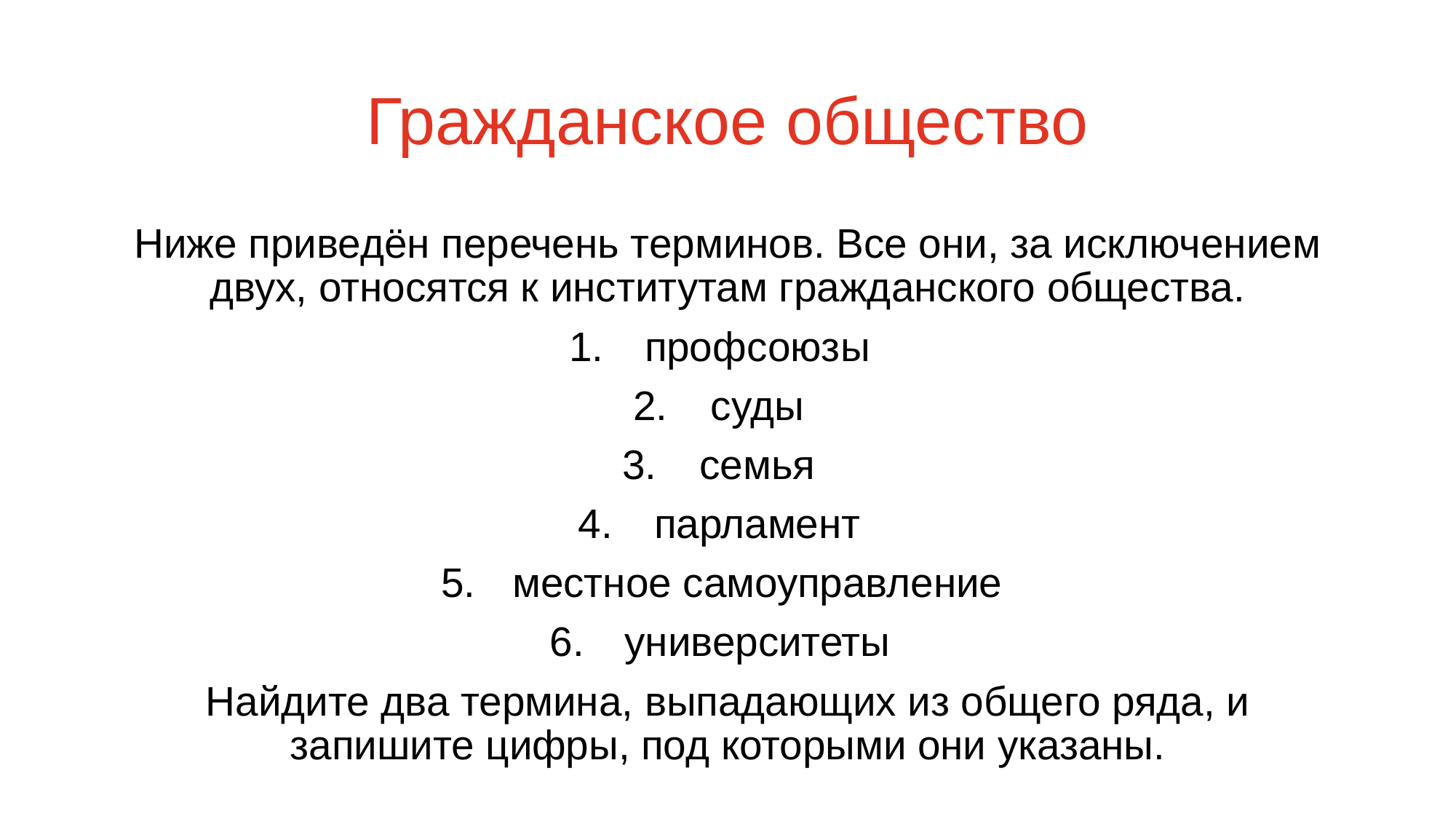

# Гражданское общество

Ниже приведён перечень терминов. Все они, за исключением двух, относятся к институтам гражданского общества.
профсоюзы
суды
семья
парламент
местное самоуправление
университеты
Найдите два термина, выпадающих из общего ряда, и запишите цифры, под которыми они указаны.